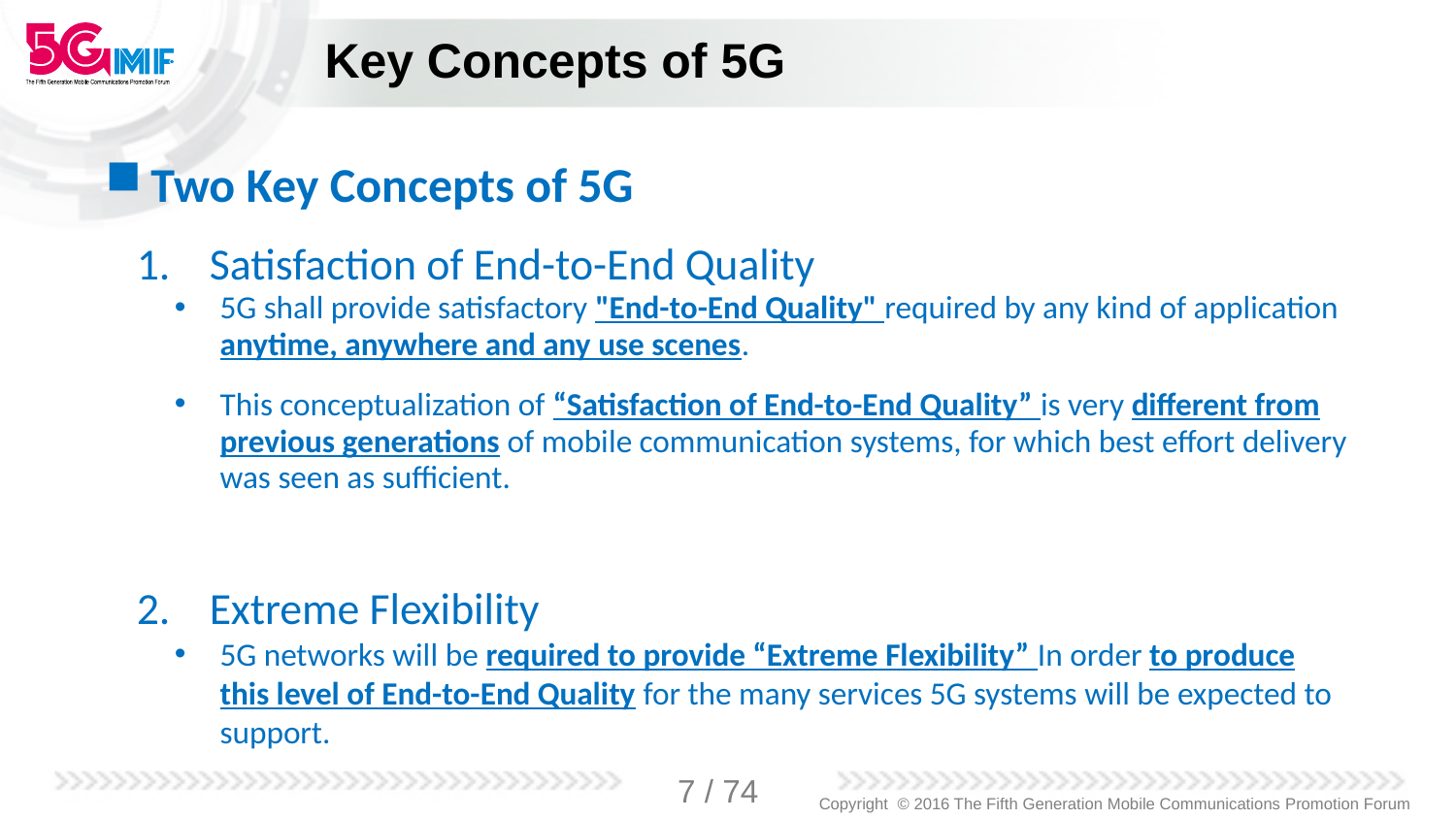

# Key Concepts of 5G
Two Key Concepts of 5G
Satisfaction of End-to-End Quality
5G shall provide satisfactory "End-to-End Quality" required by any kind of application anytime, anywhere and any use scenes.
This conceptualization of “Satisfaction of End-to-End Quality” is very different from previous generations of mobile communication systems, for which best effort delivery was seen as sufficient.

Extreme Flexibility
5G networks will be required to provide “Extreme Flexibility” In order to produce this level of End-to-End Quality for the many services 5G systems will be expected to support.